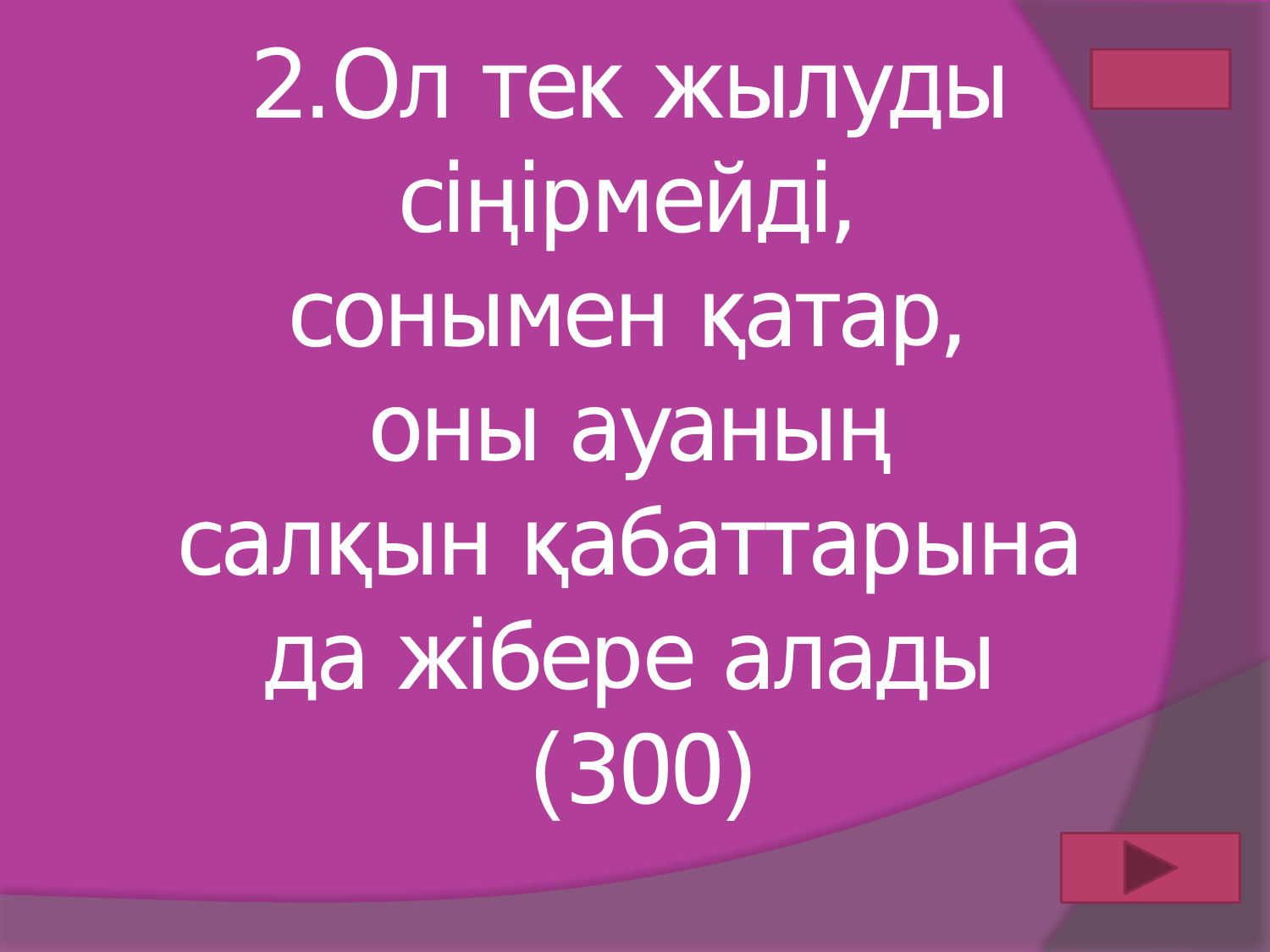

2.Ол тек жылуды
сіңірмейді,
сонымен қатар,
оны ауаның
салқын қабаттарына
да жібере алады
(300)